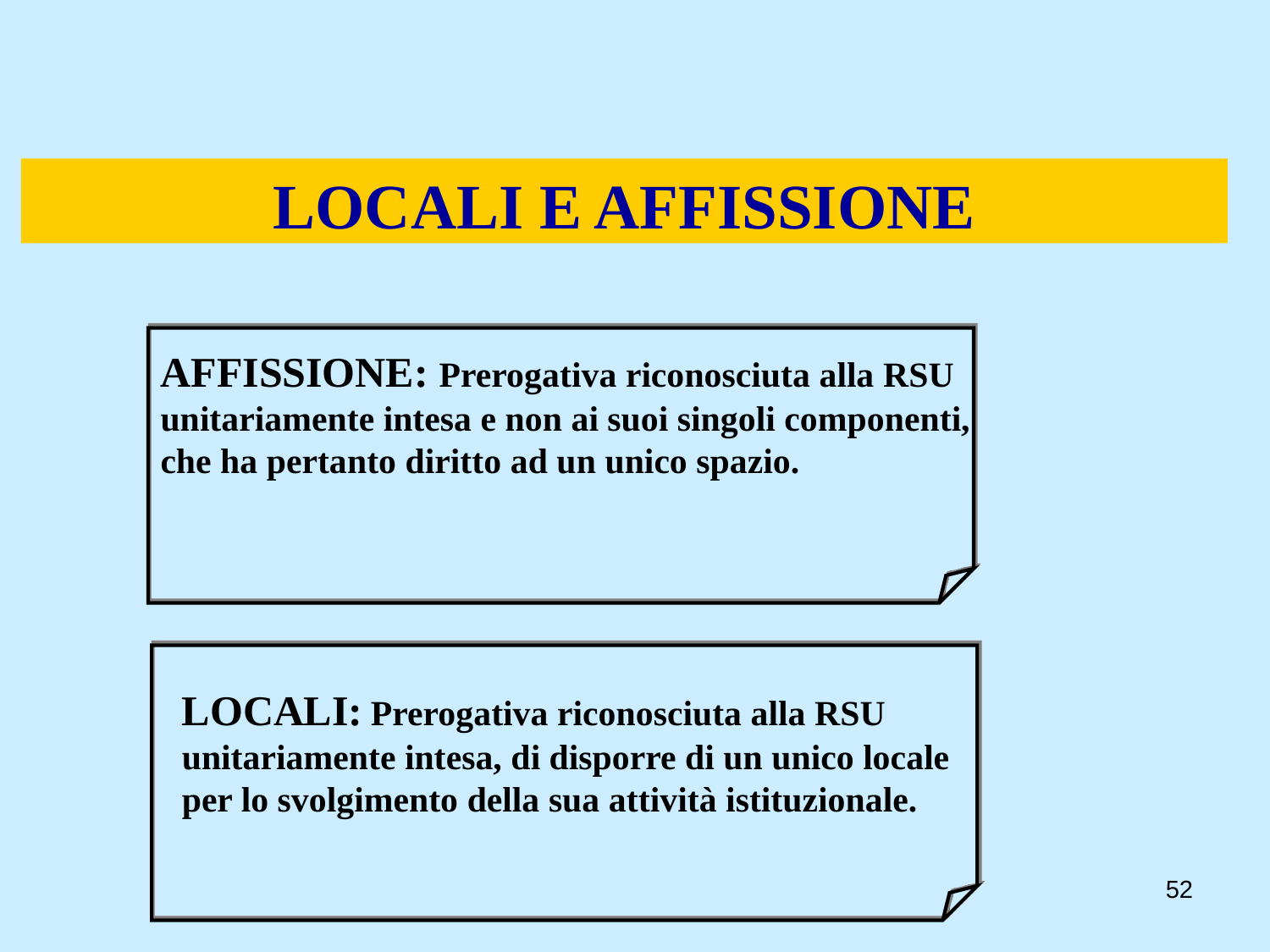

LOCALI E AFFISSIONE

AFFISSIONE: Prerogativa riconosciuta alla RSU unitariamente intesa e non ai suoi singoli componenti, che ha pertanto diritto ad un unico spazio.

LOCALI: Prerogativa riconosciuta alla RSU unitariamente intesa, di disporre di un unico locale per lo svolgimento della sua attività istituzionale.
52